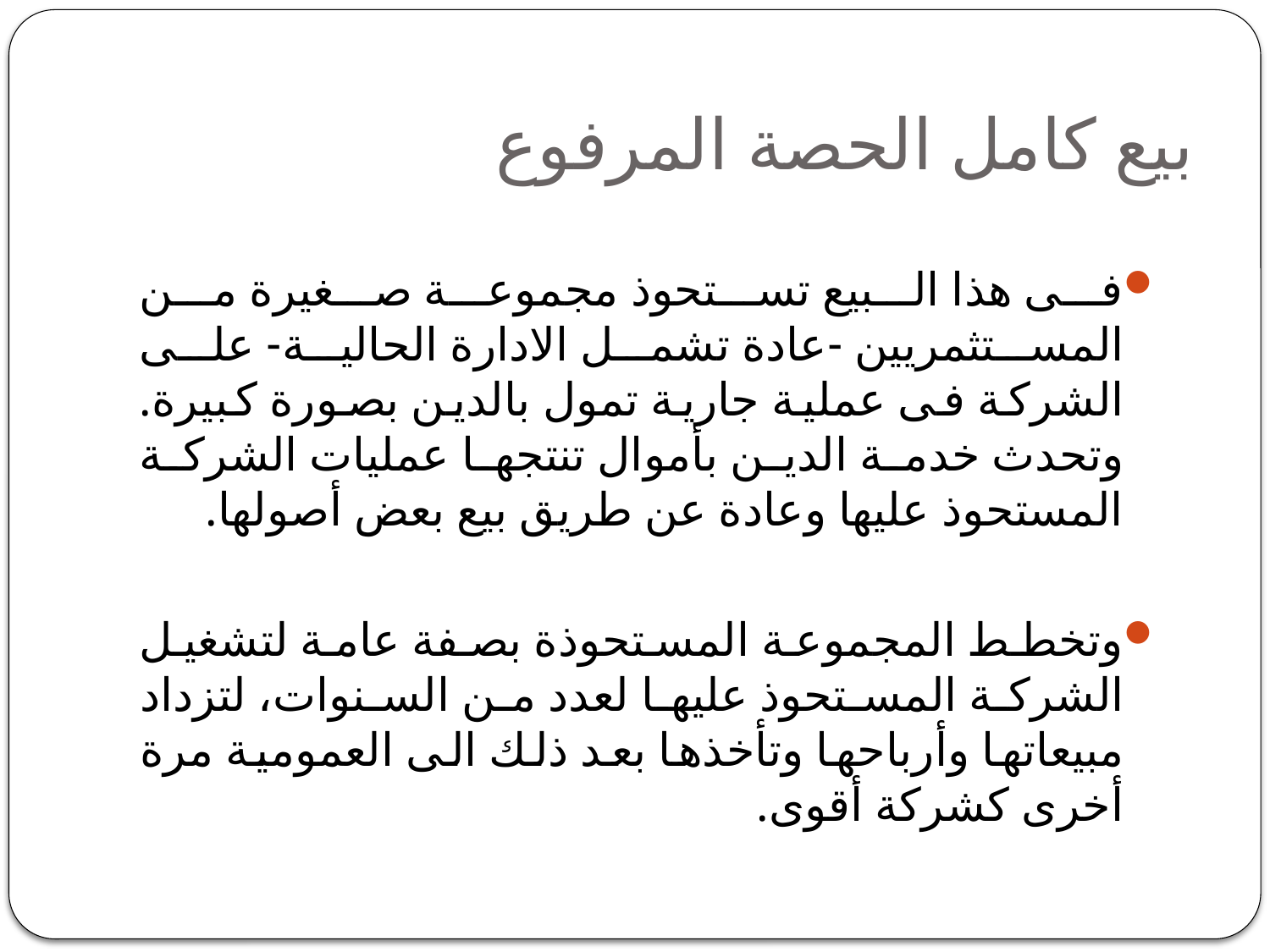

# بيع كامل الحصة المرفوع
فى هذا البيع تستحوذ مجموعة صغيرة من المستثمريين -عادة تشمل الادارة الحالية- على الشركة فى عملية جارية تمول بالدين بصورة كبيرة. وتحدث خدمة الدين بأموال تنتجها عمليات الشركة المستحوذ عليها وعادة عن طريق بيع بعض أصولها.

وتخطط المجموعة المستحوذة بصفة عامة لتشغيل الشركة المستحوذ عليها لعدد من السنوات، لتزداد مبيعاتها وأرباحها وتأخذها بعد ذلك الى العمومية مرة أخرى كشركة أقوى.